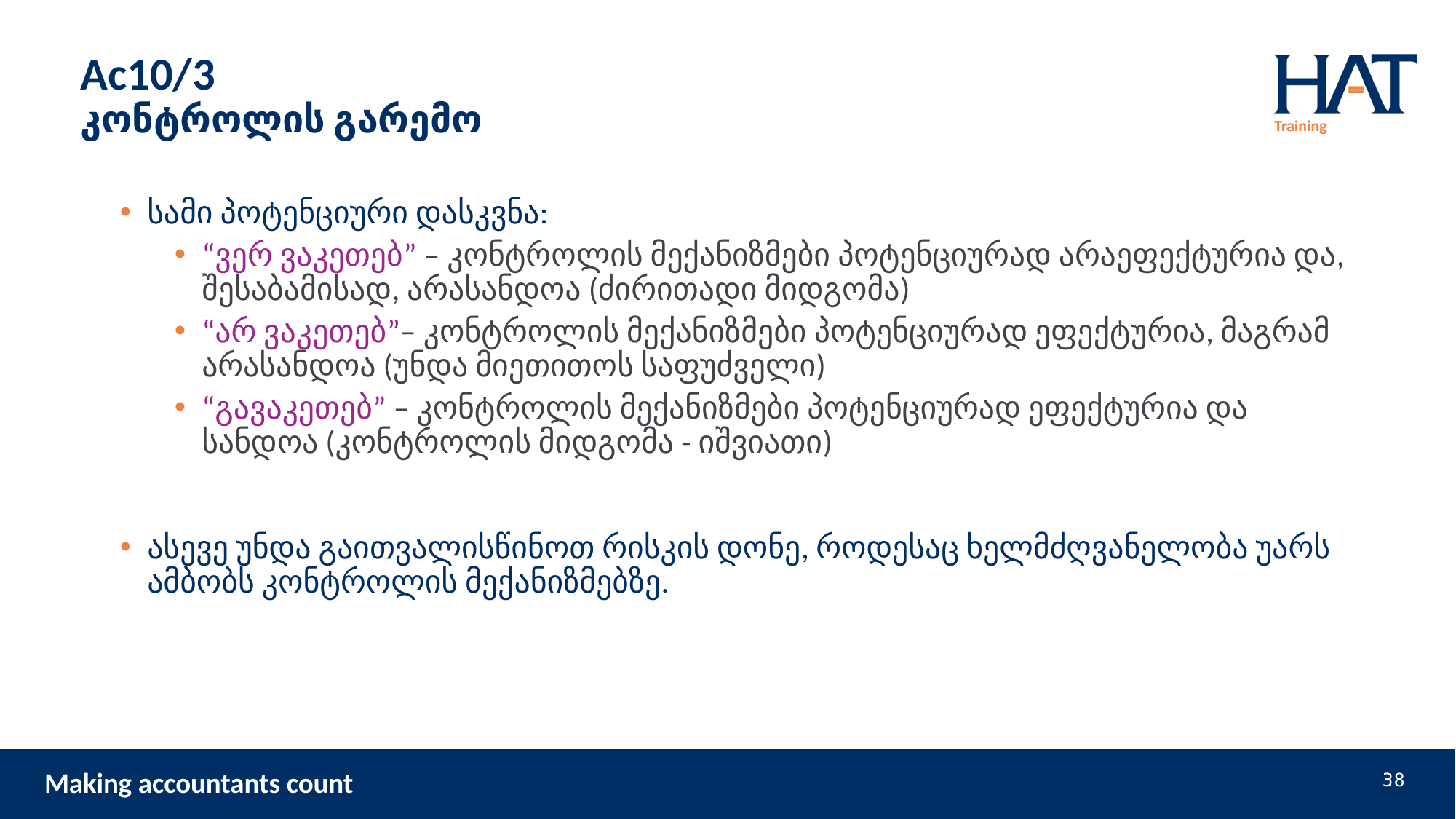

# Ac10/3 კონტროლის გარემო
სამი პოტენციური დასკვნა:
“ვერ ვაკეთებ” – კონტროლის მექანიზმები პოტენციურად არაეფექტურია და, შესაბამისად, არასანდოა (ძირითადი მიდგომა)
“არ ვაკეთებ”– კონტროლის მექანიზმები პოტენციურად ეფექტურია, მაგრამ არასანდოა (უნდა მიეთითოს საფუძველი)
“გავაკეთებ” – კონტროლის მექანიზმები პოტენციურად ეფექტურია და სანდოა (კონტროლის მიდგომა - იშვიათი)

ასევე უნდა გაითვალისწინოთ რისკის დონე, როდესაც ხელმძღვანელობა უარს ამბობს კონტროლის მექანიზმებზე.
38